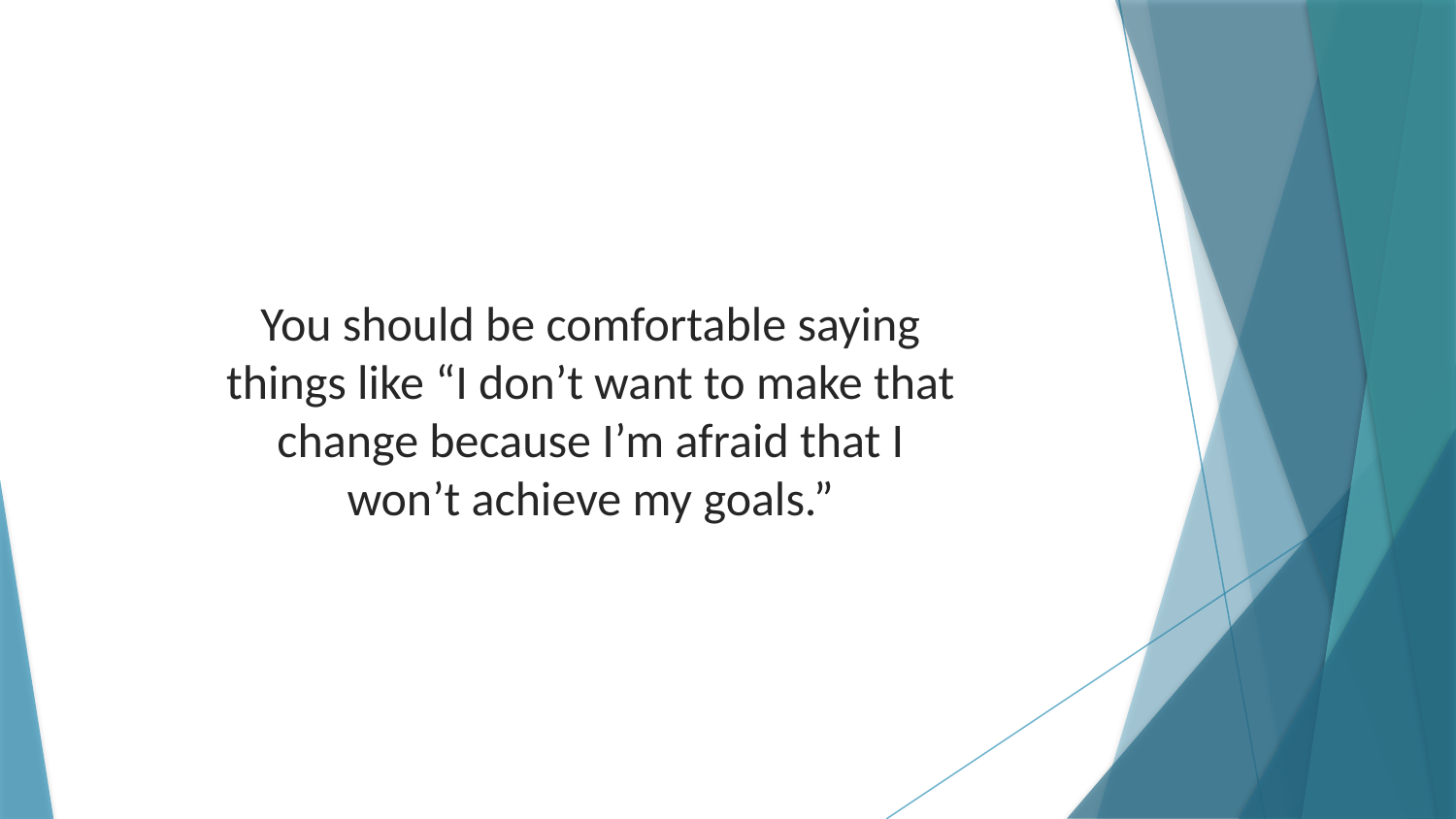

You should be comfortable saying things like “I don’t want to make that change because I’m afraid that I won’t achieve my goals.”